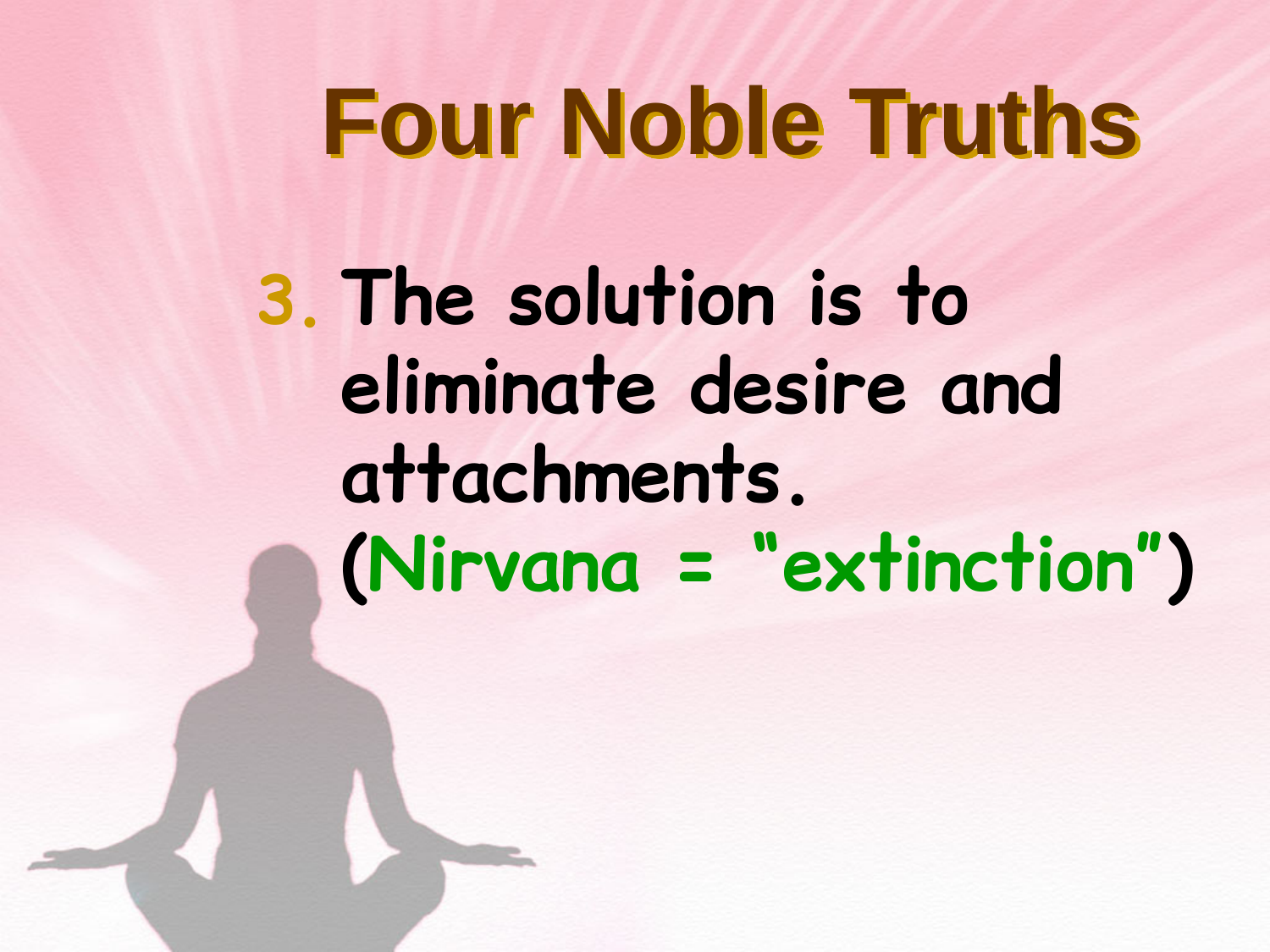

Four Noble Truths
The solution is to eliminate desire and attachments.
(Nirvana = “extinction”)